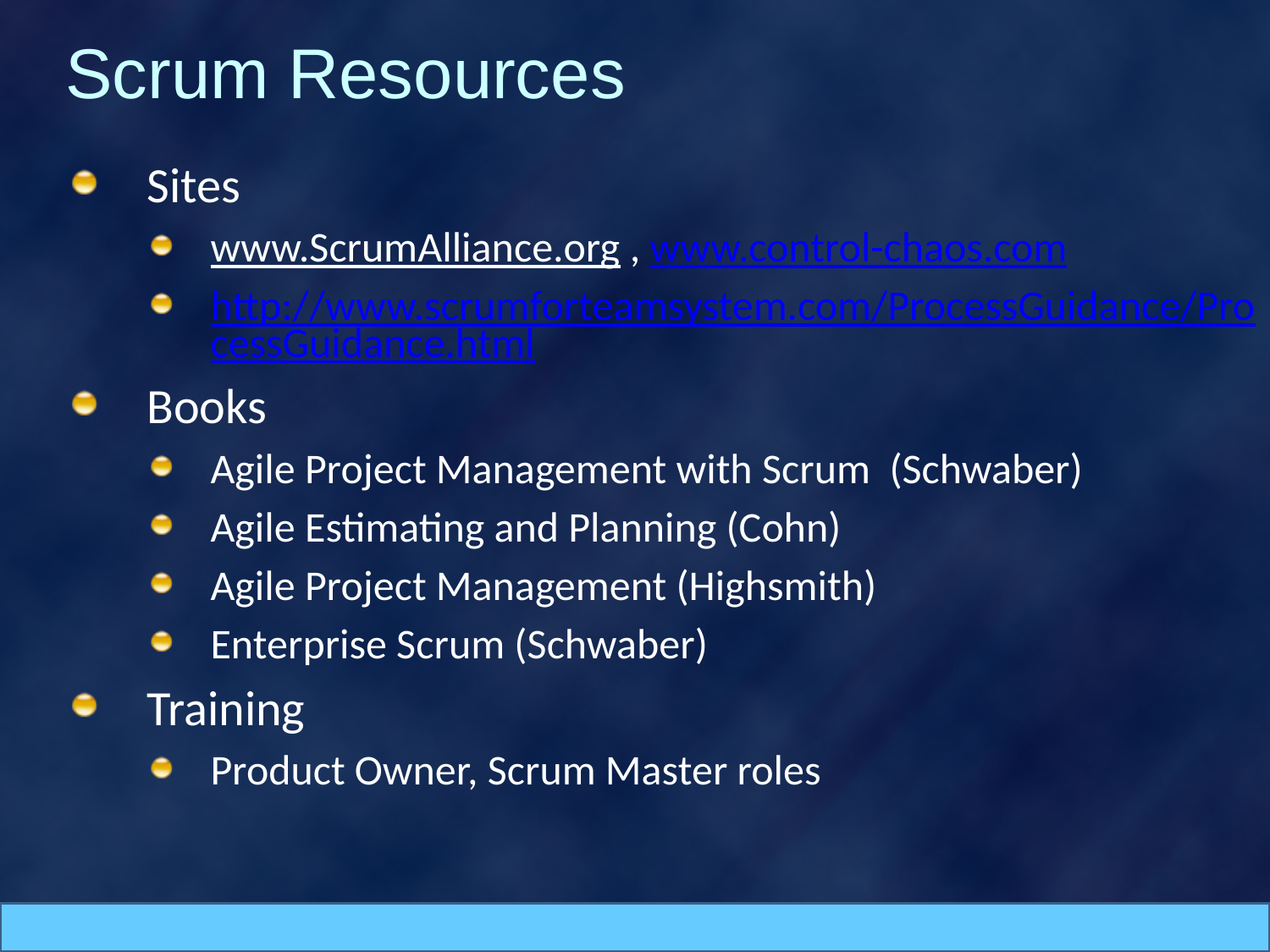

# Scrum Resources
Sites
www.ScrumAlliance.org , www.control-chaos.com
http://www.scrumforteamsystem.com/ProcessGuidance/ProcessGuidance.html
Books
Agile Project Management with Scrum  (Schwaber)
Agile Estimating and Planning (Cohn)
Agile Project Management (Highsmith)
Enterprise Scrum (Schwaber)
Training
Product Owner, Scrum Master roles